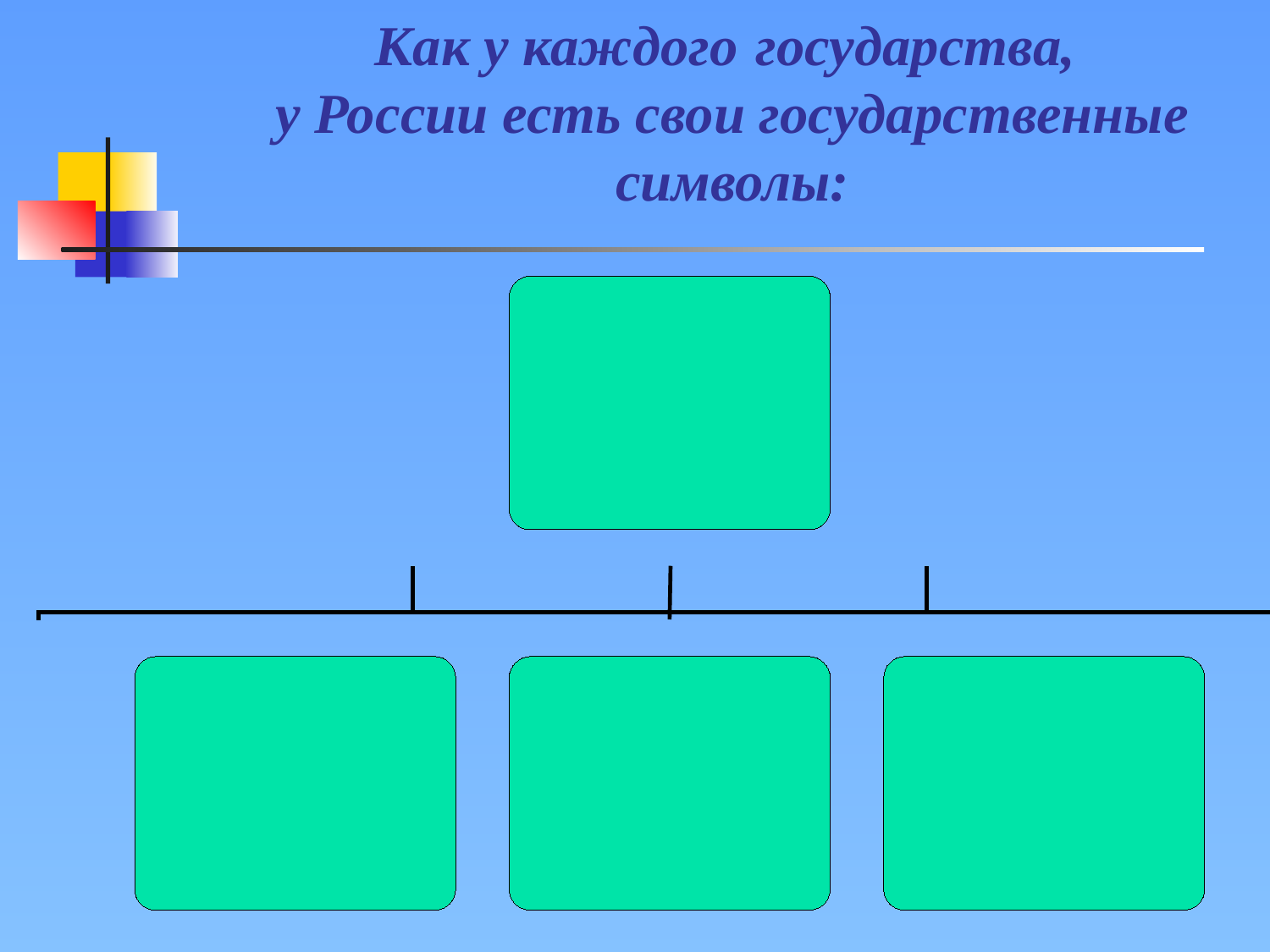

# Как у каждого 	государства, у России есть свои государственные символы: